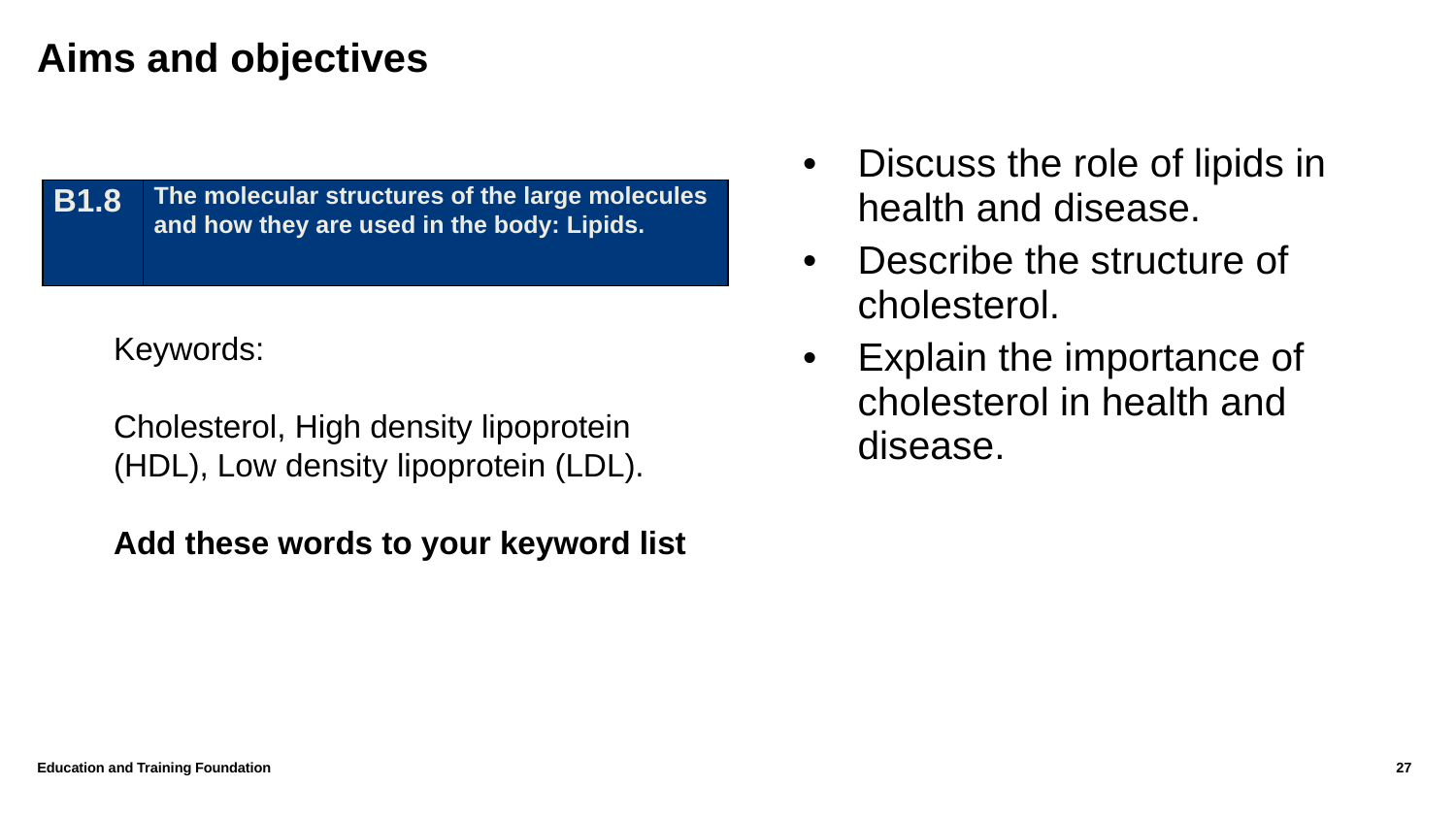

# Aims and objectives
Discuss the role of lipids in health and disease.
Describe the structure of cholesterol.
Explain the importance of cholesterol in health and disease.

| B1.8 | The molecular structures of the large molecules and how they are used in the body: Lipids. |
| --- | --- |
Keywords:

Cholesterol, High density lipoprotein (HDL), Low density lipoprotein (LDL).

Add these words to your keyword list
27
Education and Training Foundation